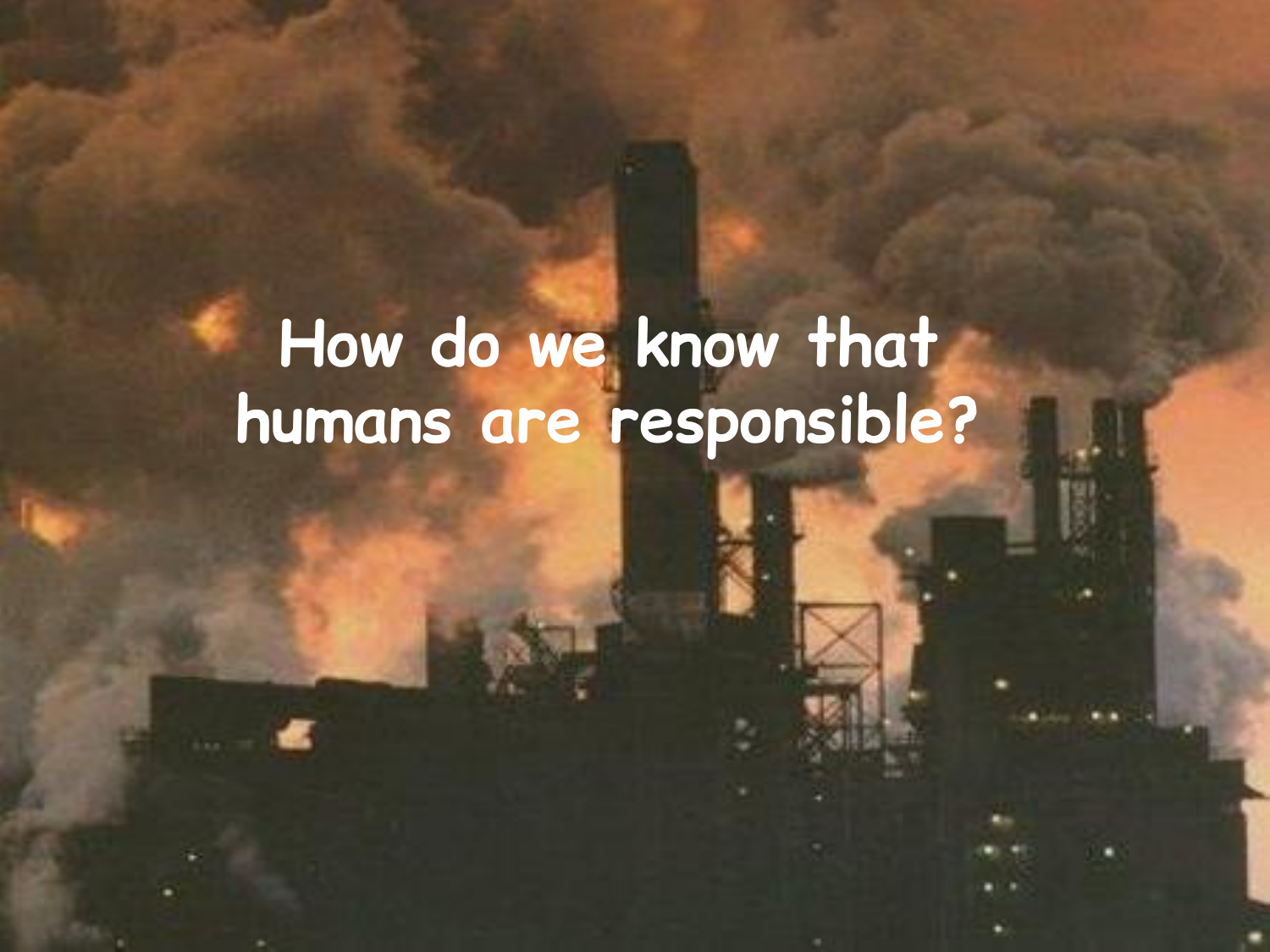

How do we know that humans are responsible?